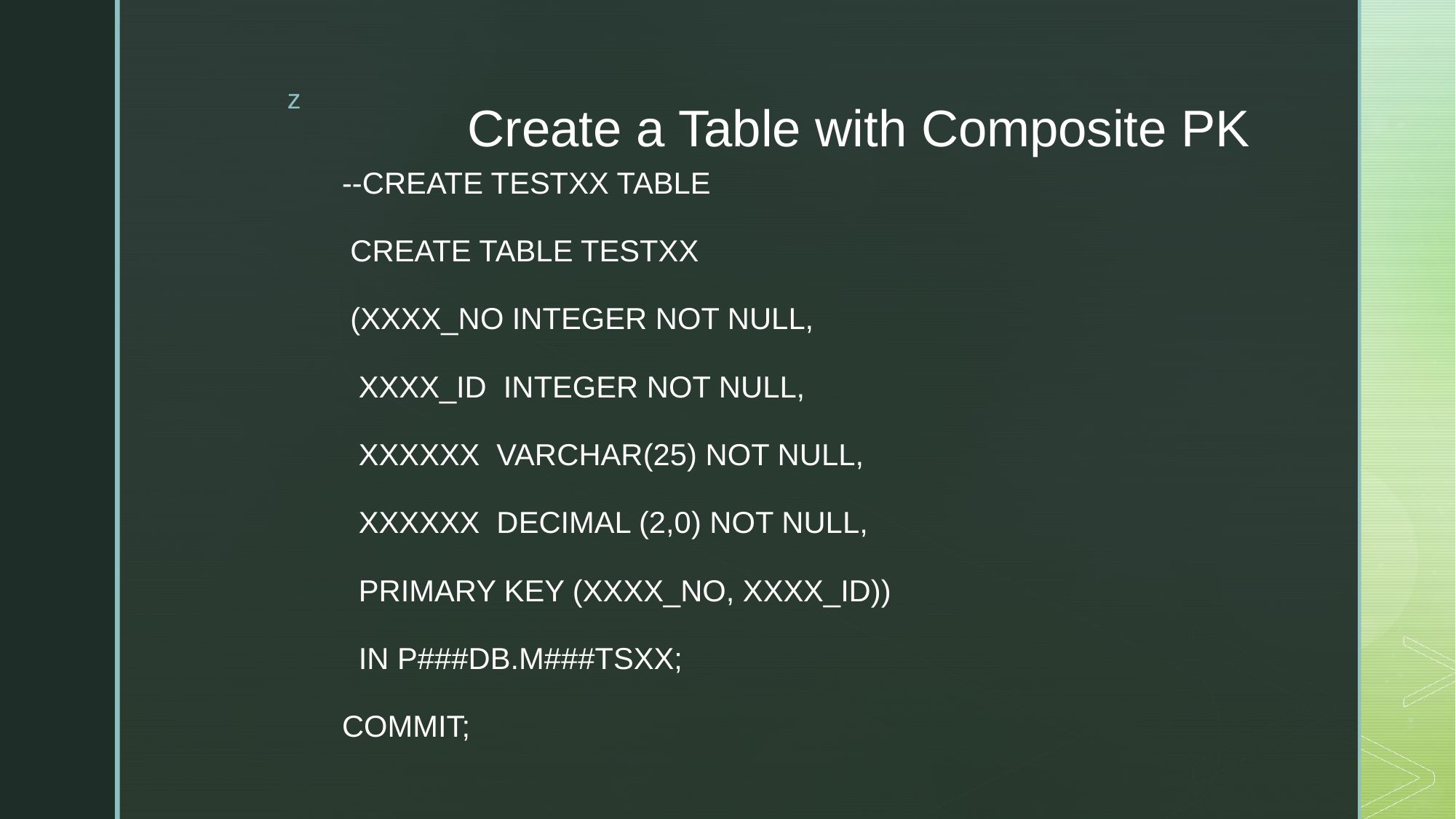

# Create a Table with Composite PK
--CREATE TESTXX TABLE
 CREATE TABLE TESTXX
 (XXXX_NO INTEGER NOT NULL,
  XXXX_ID  INTEGER NOT NULL,
  XXXXXX  VARCHAR(25) NOT NULL,
  XXXXXX  DECIMAL (2,0) NOT NULL,
  PRIMARY KEY (XXXX_NO, XXXX_ID))
  IN P###DB.M###TSXX;
COMMIT;